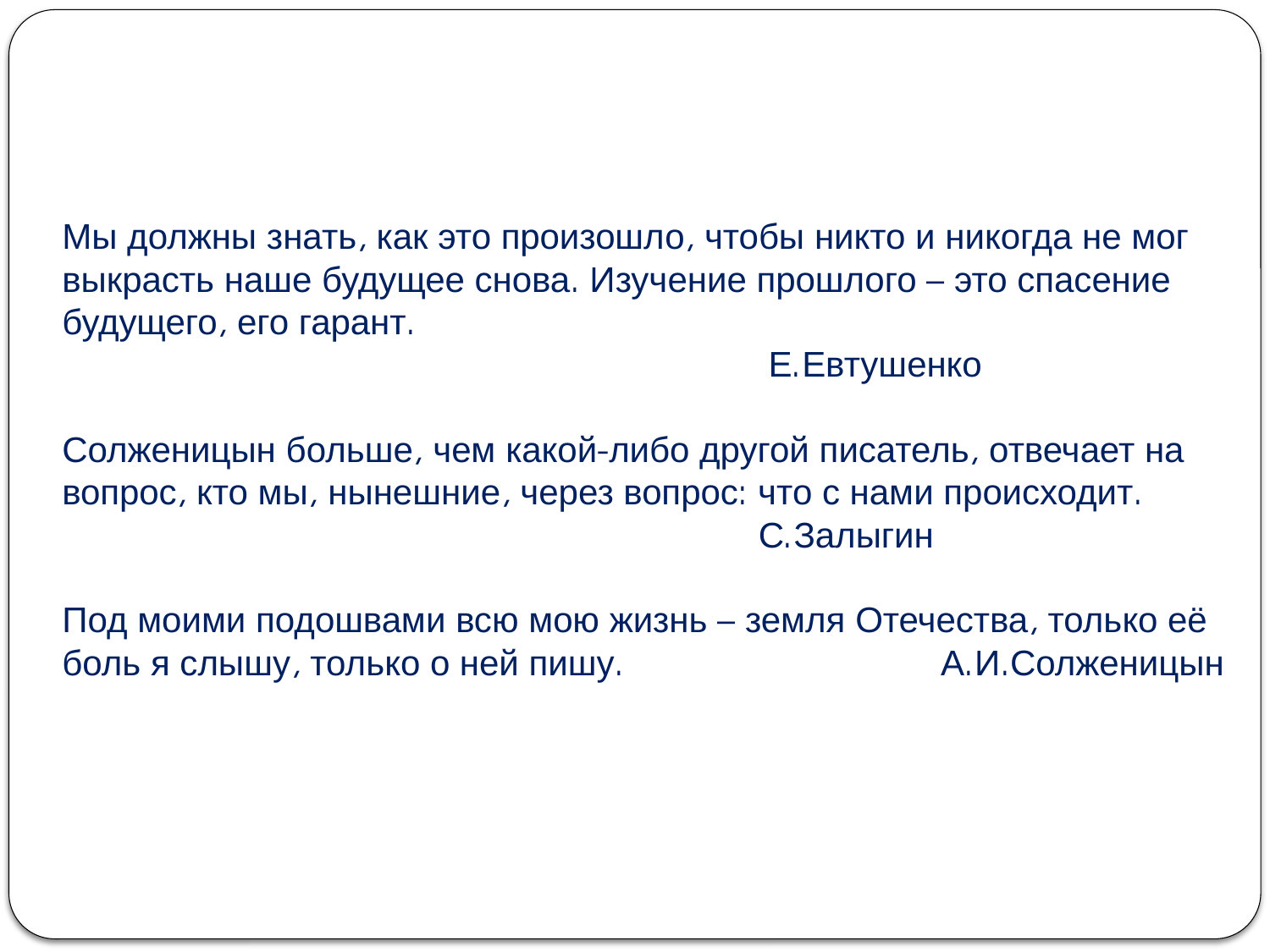

# Мы должны знать, как это произошло, чтобы никто и никогда не мог выкрасть наше будущее снова. Изучение прошлого – это спасение будущего, его гарант. Е.Евтушенко Солженицын больше, чем какой-либо другой писатель, отвечает на  вопрос, кто мы, нынешние, через вопрос: что с нами происходит. С.Залыгин Под моими подошвами всю мою жизнь – земля Отечества, только её боль я слышу, только о ней пишу.      					                        А.И.Солженицын